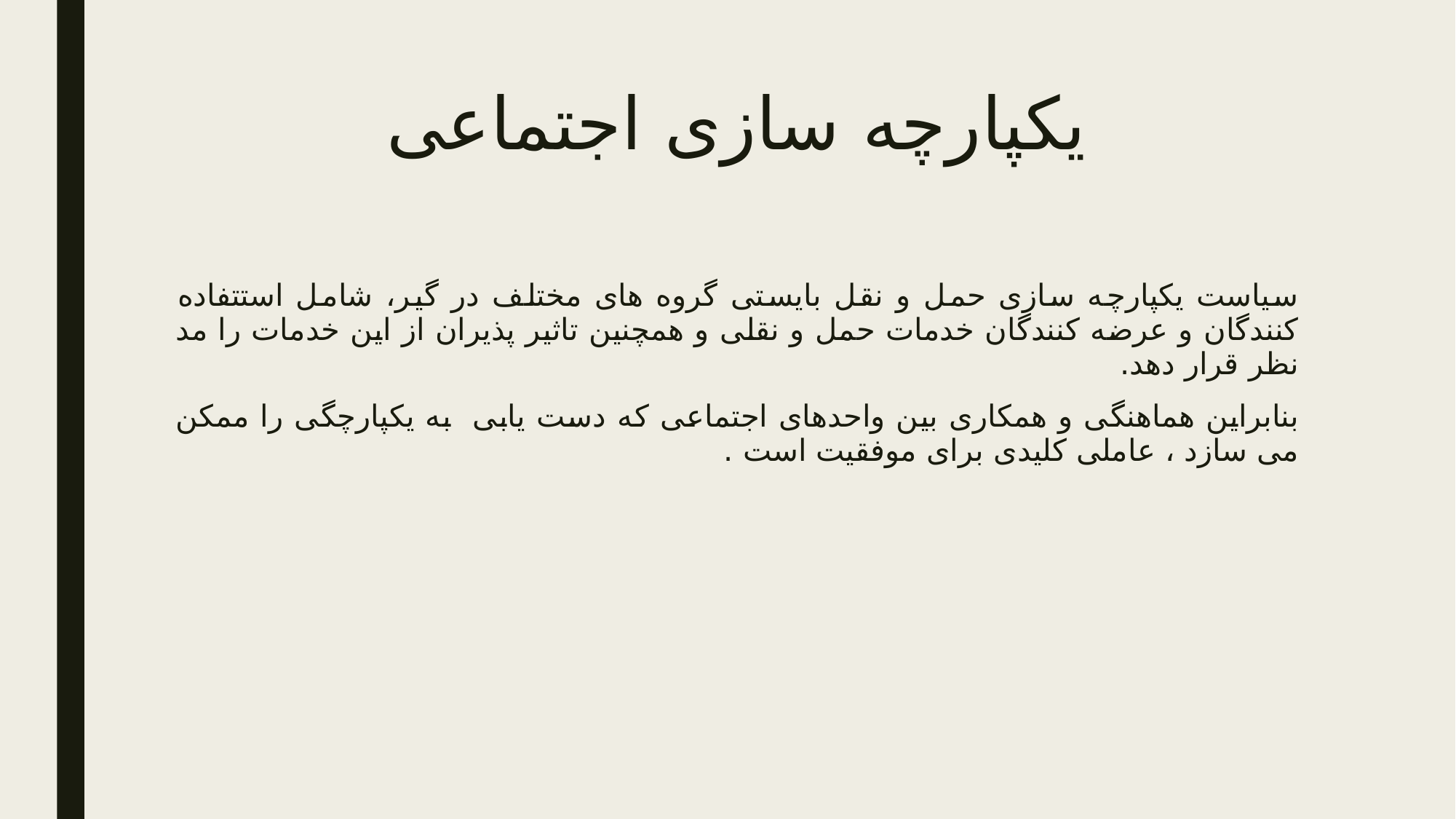

# یکپارچه سازی اجتماعی
سیاست یکپارچه سازی حمل و نقل بایستی گروه های مختلف در گیر، شامل استتفاده کنندگان و عرضه کنندگان خدمات حمل و نقلی و همچنین تاثیر پذیران از این خدمات را مد نظر قرار دهد.
بنابراین هماهنگی و همکاری بین واحدهای اجتماعی که دست یابی  به یکپارچگی را ممکن می سازد ، عاملی کلیدی برای موفقیت است .